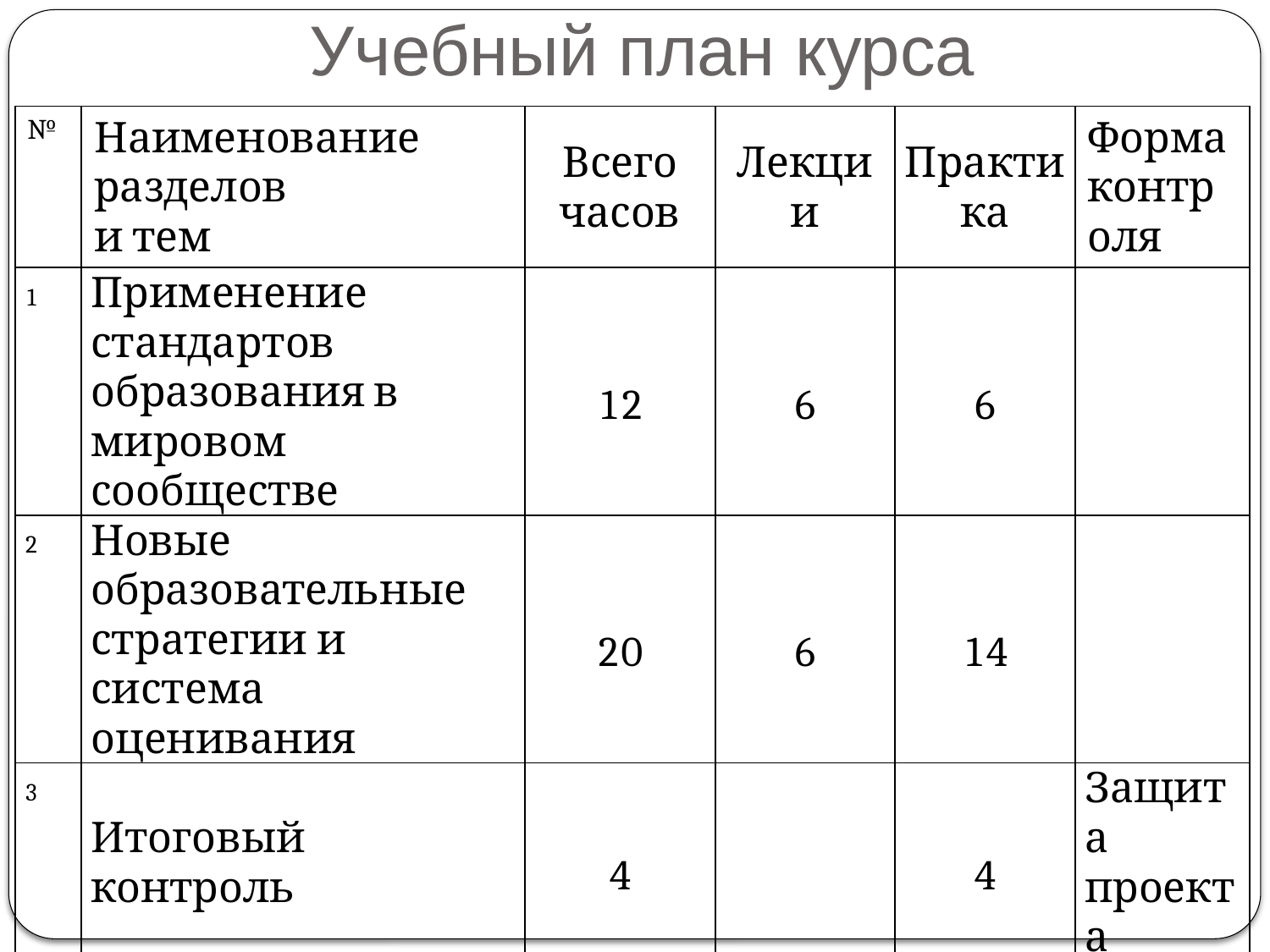

Учебный план курса
| № | Наименование разделов и тем | Всего часов | Лекции | Практика | Форма контроля |
| --- | --- | --- | --- | --- | --- |
| 1 | Применение стандартов образования в мировом сообществе | 12 | 6 | 6 |  |
| 2 | Новые образовательные стратегии и система оценивания | 20 | 6 | 14 |  |
| 3 | Итоговый контроль | 4 |  | 4 | Защита проекта |
| 4 | Итого: | 36 | 12 | 24 |  |